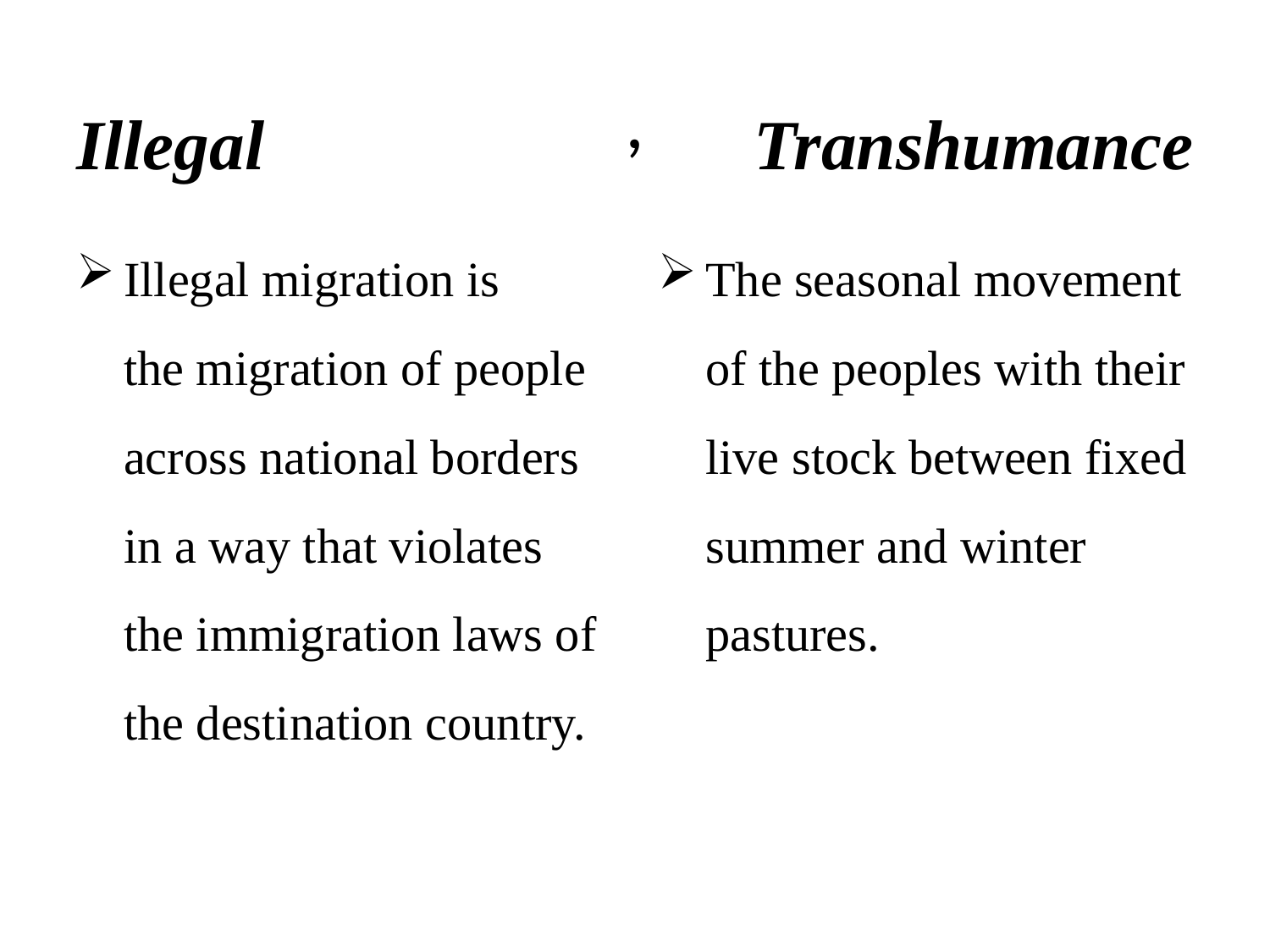

# ,
Illegal
Transhumance
Illegal migration is the migration of people across national borders in a way that violates the immigration laws of the destination country.

The seasonal movement of the peoples with their live stock between fixed summer and winter pastures.